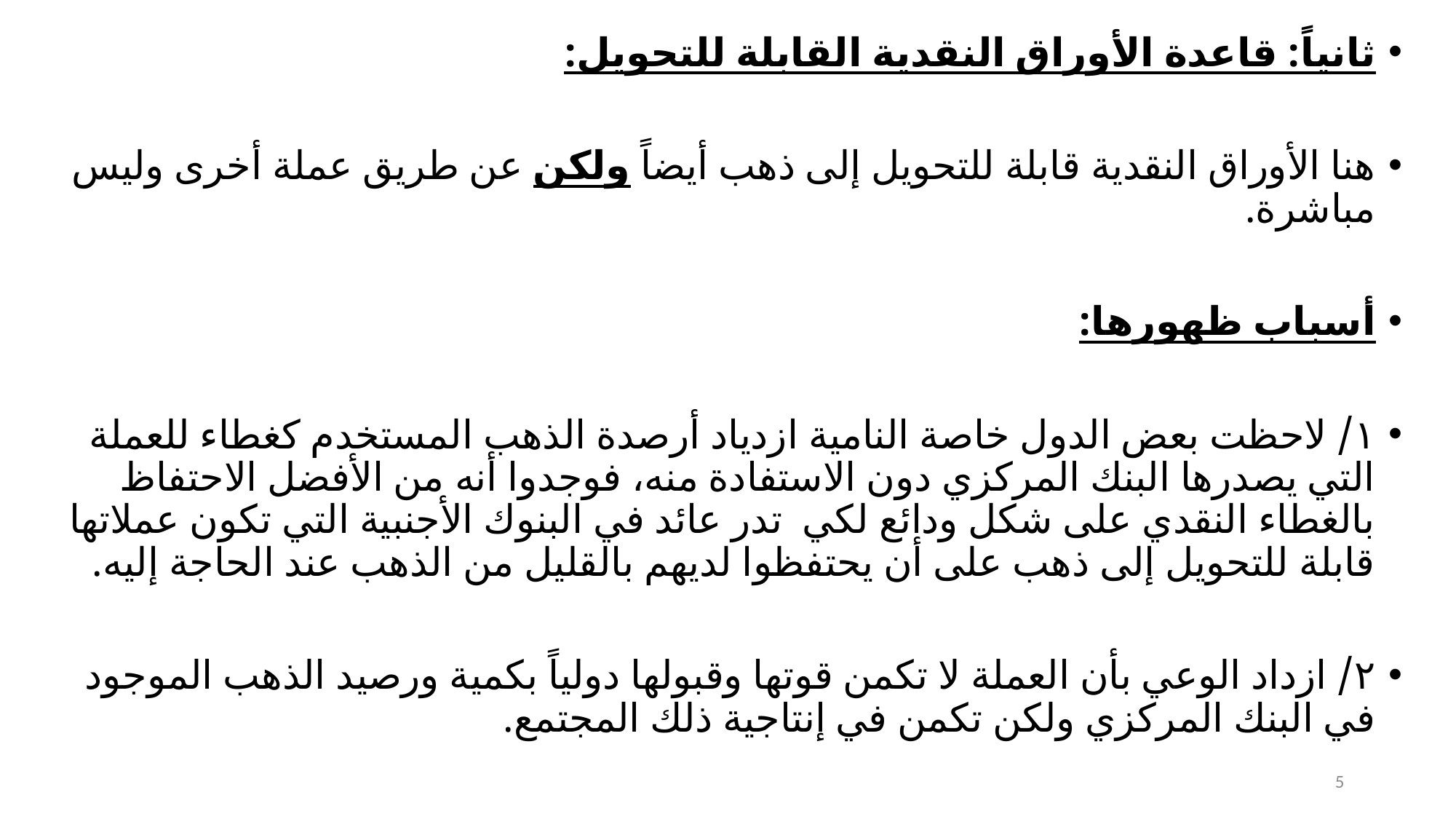

ثانياً: قاعدة الأوراق النقدية القابلة للتحويل:

هنا الأوراق النقدية قابلة للتحويل إلى ذهب أيضاً ولكن عن طريق عملة أخرى وليس مباشرة.

أسباب ظهورها:

١/ لاحظت بعض الدول خاصة النامية ازدياد أرصدة الذهب المستخدم كغطاء للعملة التي يصدرها البنك المركزي دون الاستفادة منه، فوجدوا أنه من الأفضل الاحتفاظ بالغطاء النقدي على شكل ودائع لكي  تدر عائد في البنوك الأجنبية التي تكون عملاتها قابلة للتحويل إلى ذهب على أن يحتفظوا لديهم بالقليل من الذهب عند الحاجة إليه.

٢/ ازداد الوعي بأن العملة لا تكمن قوتها وقبولها دولياً بكمية ورصيد الذهب الموجود في البنك المركزي ولكن تكمن في إنتاجية ذلك المجتمع.

5